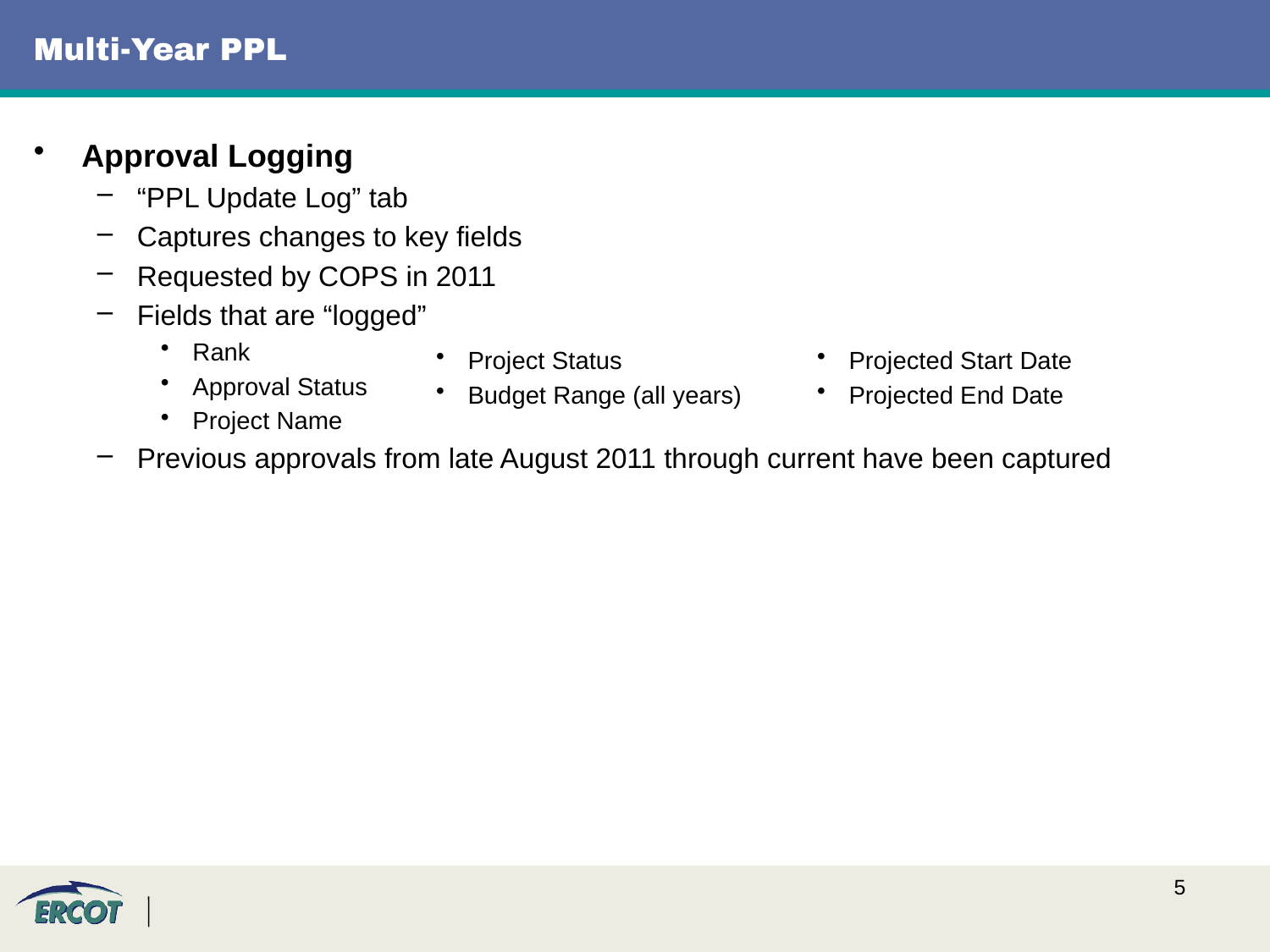

# Multi-Year PPL

Approval Logging
“PPL Update Log” tab
Captures changes to key fields
Requested by COPS in 2011
Fields that are “logged”
Rank
Approval Status
Project Name
Previous approvals from late August 2011 through current have been captured
Project Status
Budget Range (all years)
Projected Start Date
Projected End Date